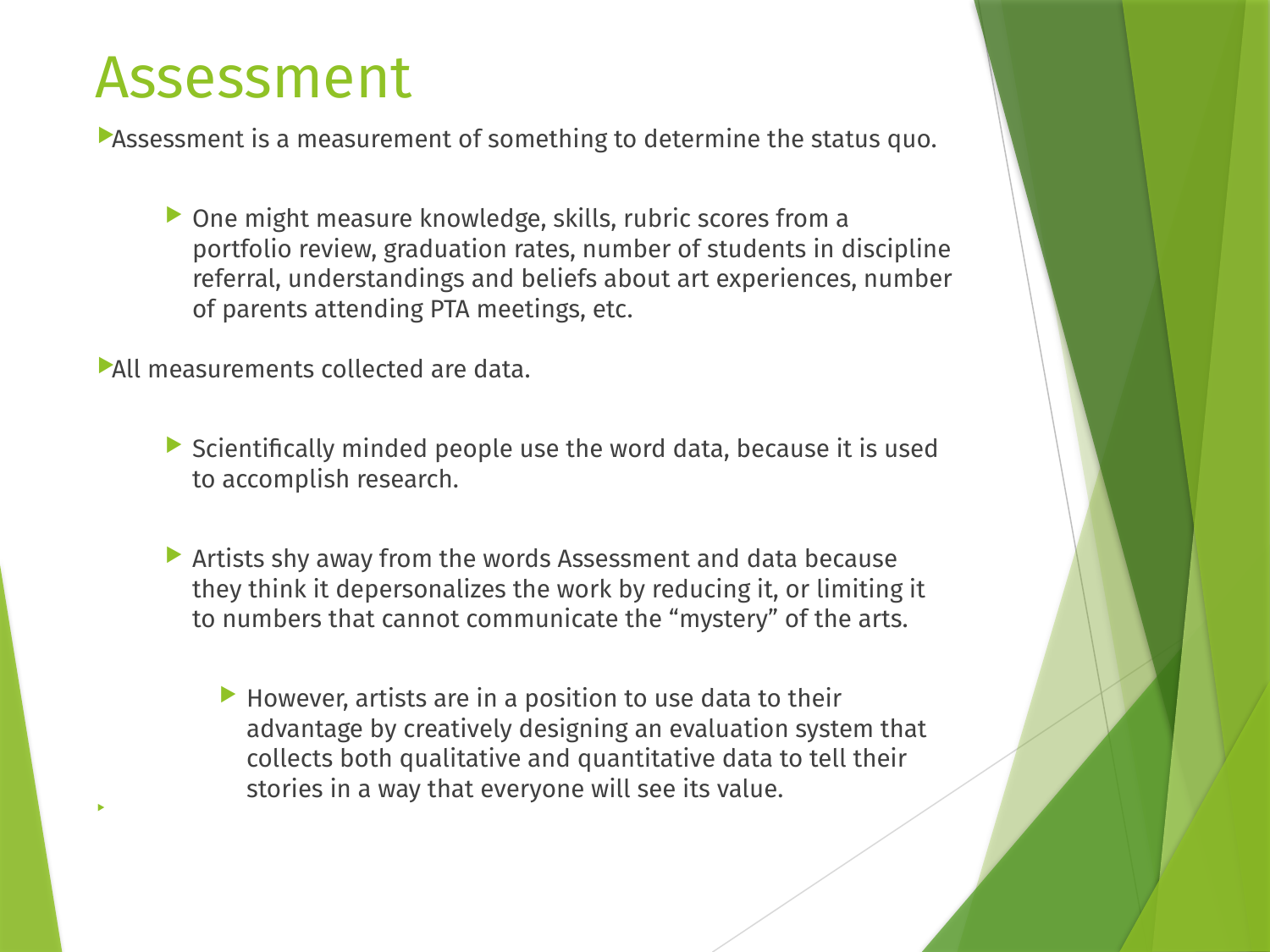

# Assessment
Assessment is a measurement of something to determine the status quo.

One might measure knowledge, skills, rubric scores from a portfolio review, graduation rates, number of students in discipline referral, understandings and beliefs about art experiences, number of parents attending PTA meetings, etc.

All measurements collected are data.

Scientifically minded people use the word data, because it is used to accomplish research.

Artists shy away from the words Assessment and data because they think it depersonalizes the work by reducing it, or limiting it to numbers that cannot communicate the “mystery” of the arts.

However, artists are in a position to use data to their advantage by creatively designing an evaluation system that collects both qualitative and quantitative data to tell their stories in a way that everyone will see its value.